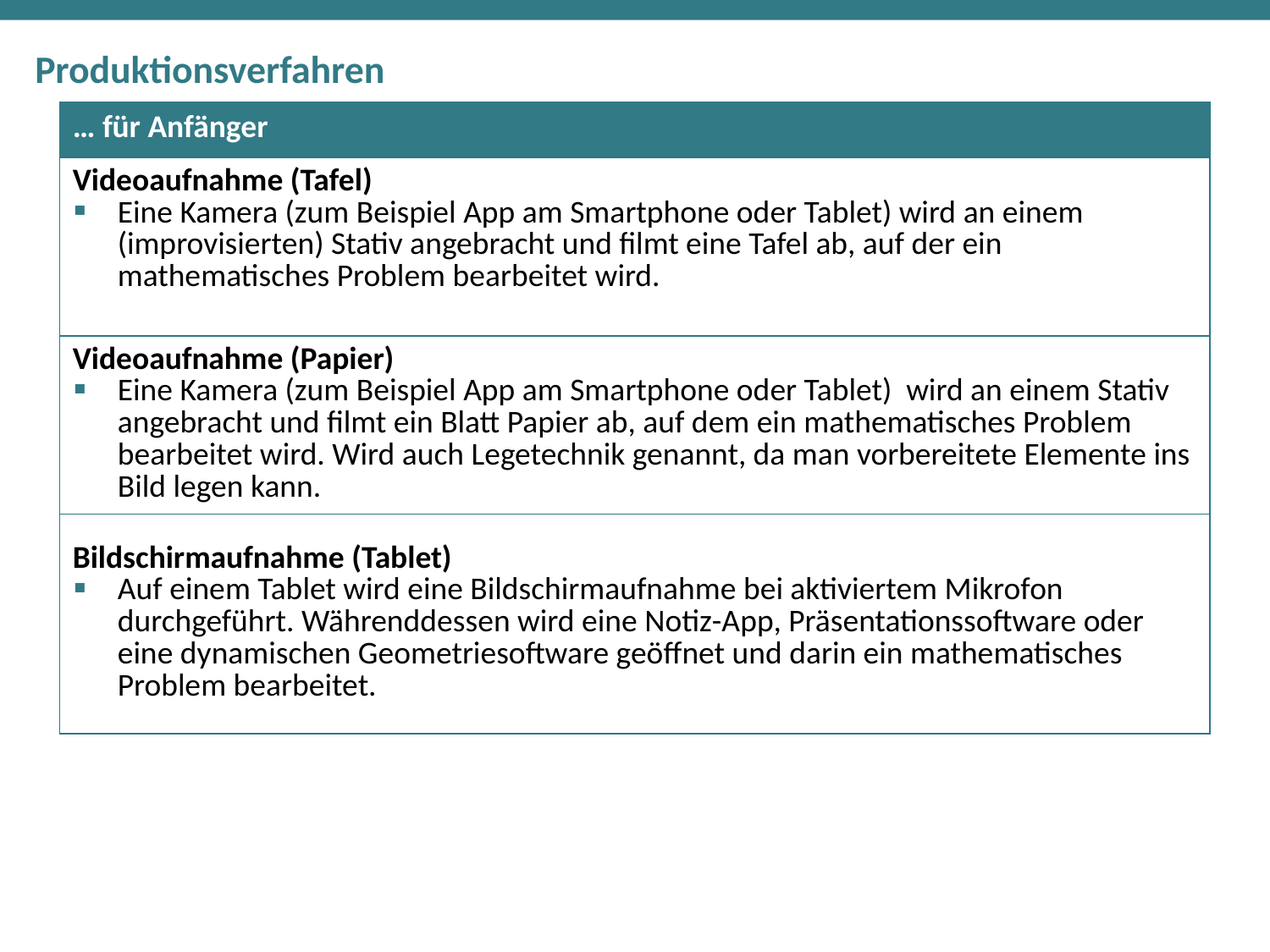

# Produktionsverfahren
| … für Anfänger |
| --- |
| Videoaufnahme (Tafel) Eine Kamera (zum Beispiel App am Smartphone oder Tablet) wird an einem (improvisierten) Stativ angebracht und filmt eine Tafel ab, auf der ein mathematisches Problem bearbeitet wird. |
| Videoaufnahme (Papier) Eine Kamera (zum Beispiel App am Smartphone oder Tablet) wird an einem Stativ angebracht und filmt ein Blatt Papier ab, auf dem ein mathematisches Problem bearbeitet wird. Wird auch Legetechnik genannt, da man vorbereitete Elemente ins Bild legen kann. |
| Bildschirmaufnahme (Tablet) Auf einem Tablet wird eine Bildschirmaufnahme bei aktiviertem Mikrofon durchgeführt. Währenddessen wird eine Notiz-App, Präsentationssoftware oder eine dynamischen Geometriesoftware geöffnet und darin ein mathematisches Problem bearbeitet. |